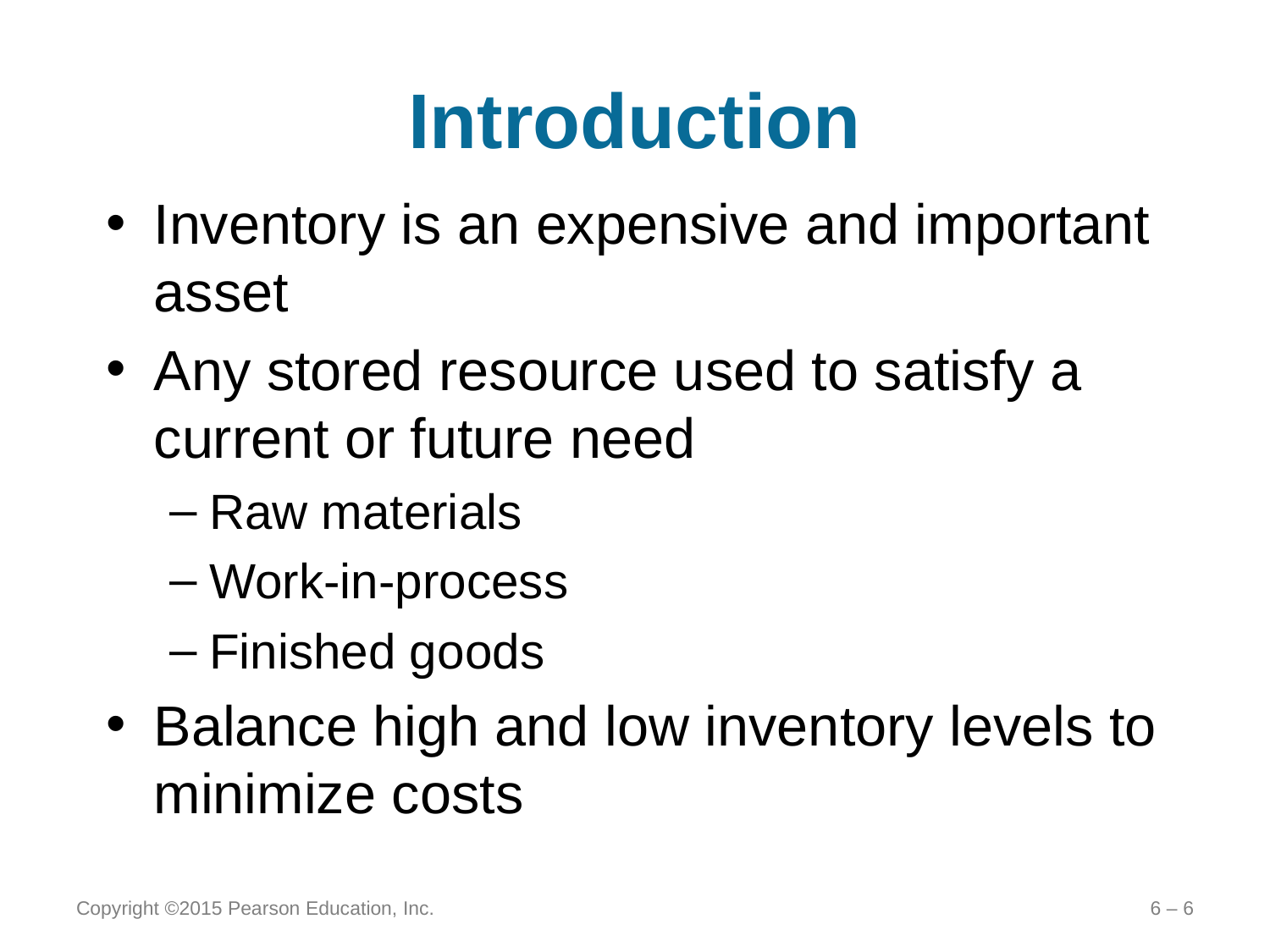

# Introduction
Inventory is an expensive and important asset
Any stored resource used to satisfy a current or future need
Raw materials
Work-in-process
Finished goods
Balance high and low inventory levels to minimize costs
Copyright ©2015 Pearson Education, Inc.
6 – 6